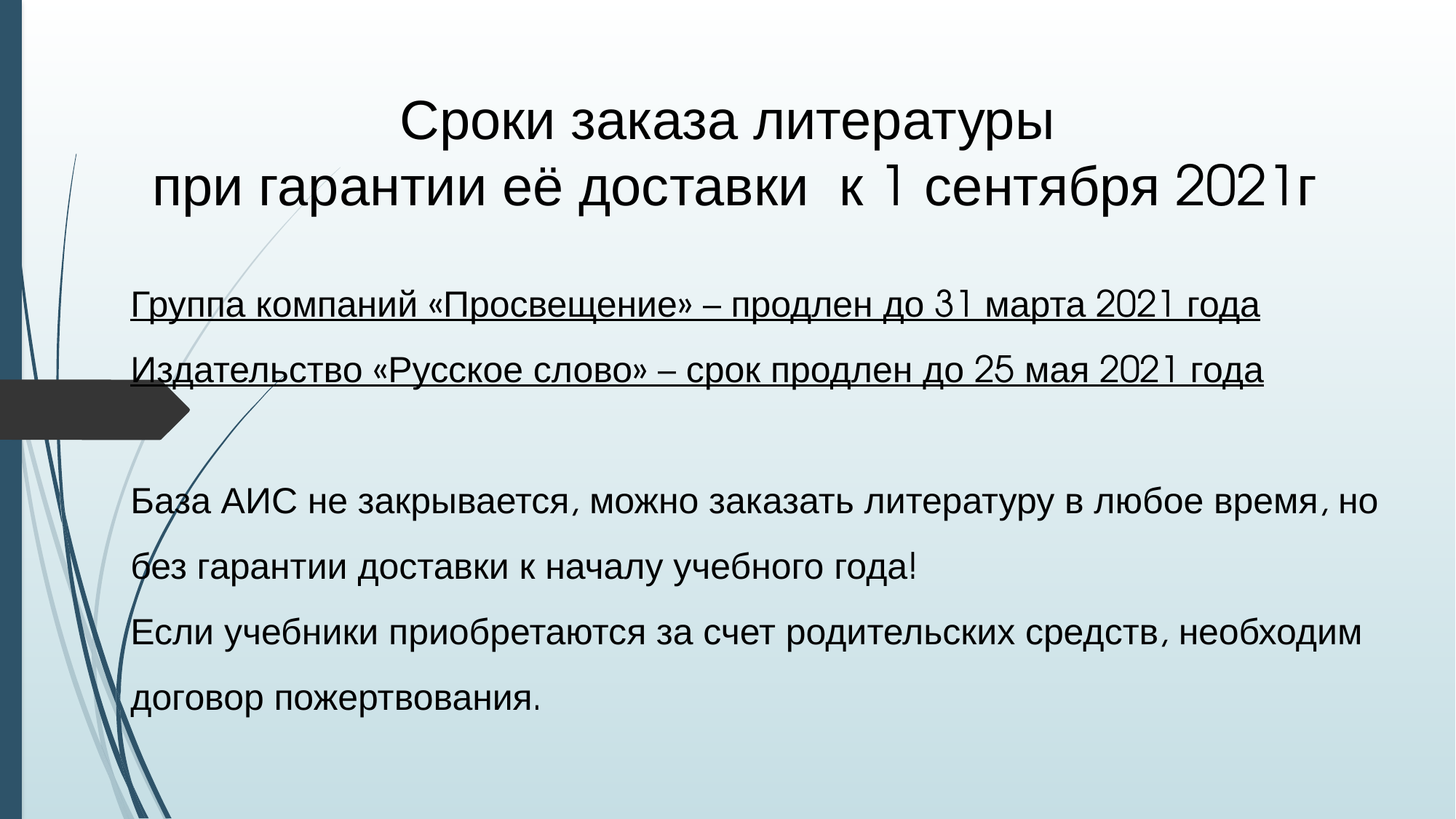

# Сроки заказа литературы при гарантии её доставки  к 1 сентября 2021г
Группа компаний «Просвещение» – продлен до 31 марта 2021 года
Издательство «Русское слово» – срок продлен до 25 мая 2021 года

База АИС не закрывается, можно заказать литературу в любое время, но без гарантии доставки к началу учебного года!
Если учебники приобретаются за счет родительских средств, необходим договор пожертвования.